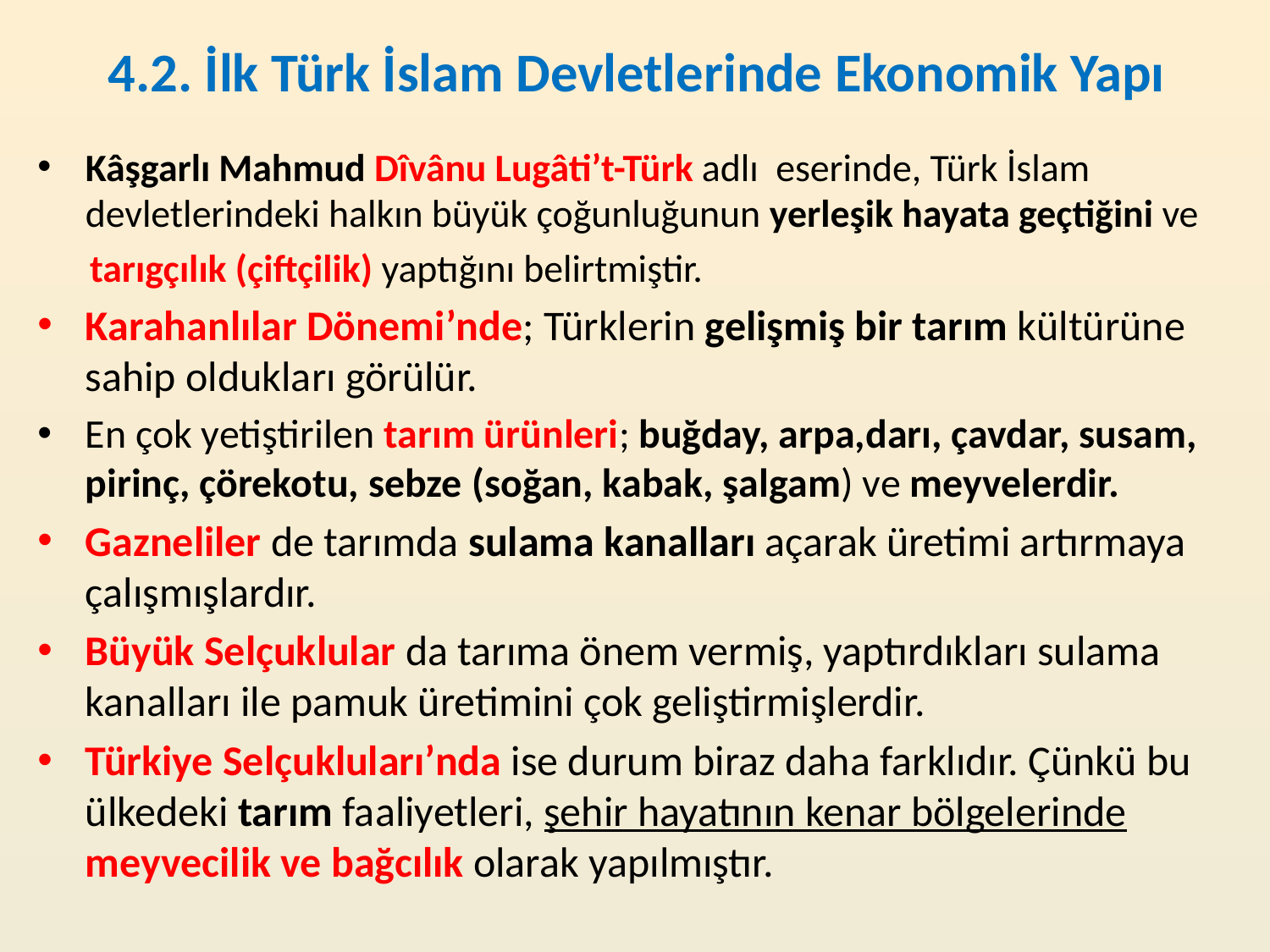

# 4.2. İlk Türk İslam Devletlerinde Ekonomik Yapı
Kâşgarlı Mahmud Dîvânu Lugâti’t-Türk adlı  eserinde, Türk İslam devletlerindeki halkın büyük çoğunluğunun yerleşik hayata geçtiğini ve
      tarıgçılık (çiftçilik) yaptığını belirtmiştir.
Karahanlılar Dönemi’nde; Türklerin gelişmiş bir tarım kültürüne sahip oldukları görülür.
En çok yetiştirilen tarım ürünleri; buğday, arpa,darı, çavdar, susam, pirinç, çörekotu, sebze (soğan, kabak, şalgam) ve meyvelerdir.
Gazneliler de tarımda sulama kanalları açarak üretimi artırmaya çalışmışlardır.
Büyük Selçuklular da tarıma önem vermiş, yaptırdıkları sulama kanalları ile pamuk üretimini çok geliştirmişlerdir.
Türkiye Selçukluları’nda ise durum biraz daha farklıdır. Çünkü bu ülkedeki tarım faaliyetleri, şehir hayatının kenar bölgelerinde meyvecilik ve bağcılık olarak yapılmıştır.